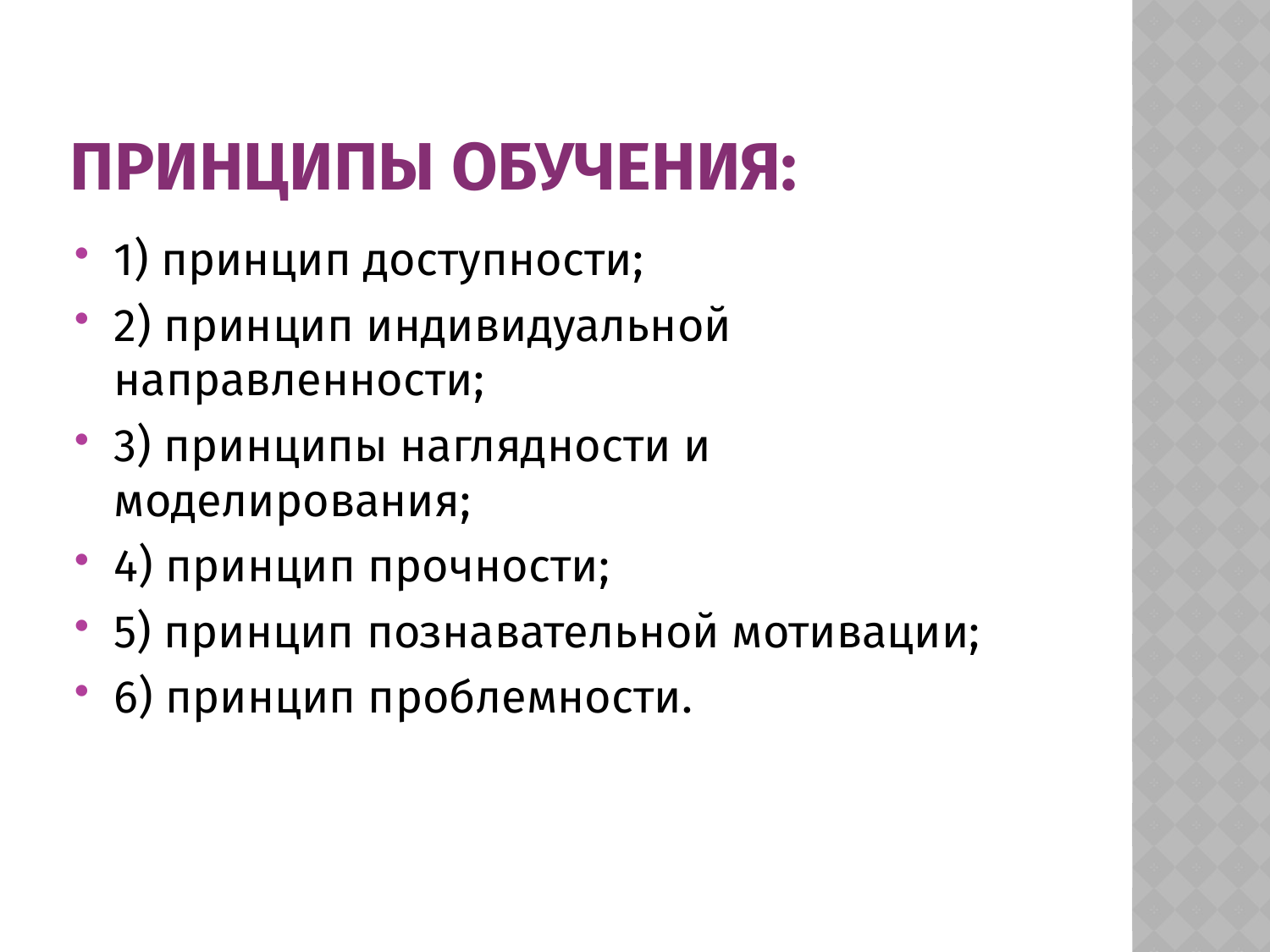

# Принципы обучения:
1) принцип доступности;
2) принцип индивидуальной направленности;
3) принципы наглядности и моделирования;
4) принцип прочности;
5) принцип познавательной мотивации;
6) принцип проблемности.